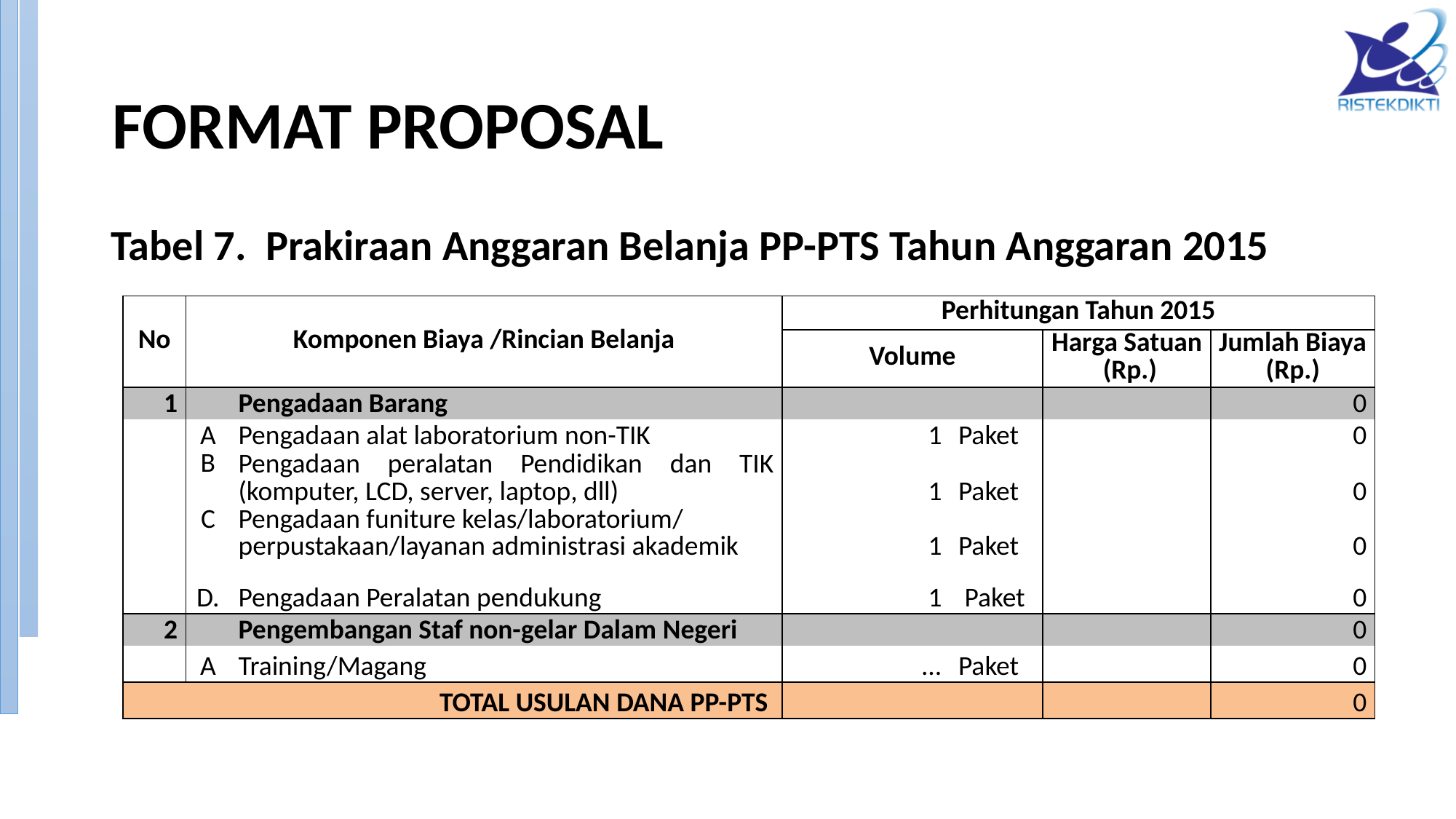

# FORMAT PROPOSAL

Tabel 7.  Prakiraan Anggaran Belanja PP-PTS Tahun Anggaran 2015
| No | Komponen Biaya /Rincian Belanja |  | Perhitungan Tahun 2015 |  |  |  |
| --- | --- | --- | --- | --- | --- | --- |
|  |  |  | Volume |  | Harga Satuan (Rp.) | Jumlah Biaya (Rp.) |
| 1 |  | Pengadaan Barang |  |  |  | 0 |
|  | A | Pengadaan alat laboratorium non-TIK | 1 | Paket |  | 0 |
|  | B | Pengadaan peralatan Pendidikan dan TIK (komputer, LCD, server, laptop, dll) | 1 | Paket |  | 0 |
|  | C | Pengadaan funiture kelas/laboratorium/ perpustakaan/layanan administrasi akademik | 1 | Paket |  | 0 |
|  | D. | Pengadaan Peralatan pendukung | 1 | Paket |  | 0 |
| 2 |  | Pengembangan Staf non-gelar Dalam Negeri |  |  |  | 0 |
|  | A | Training/Magang | ... | Paket |  | 0 |
| TOTAL USULAN DANA PP-PTS |  |  |  |  |  | 0 |